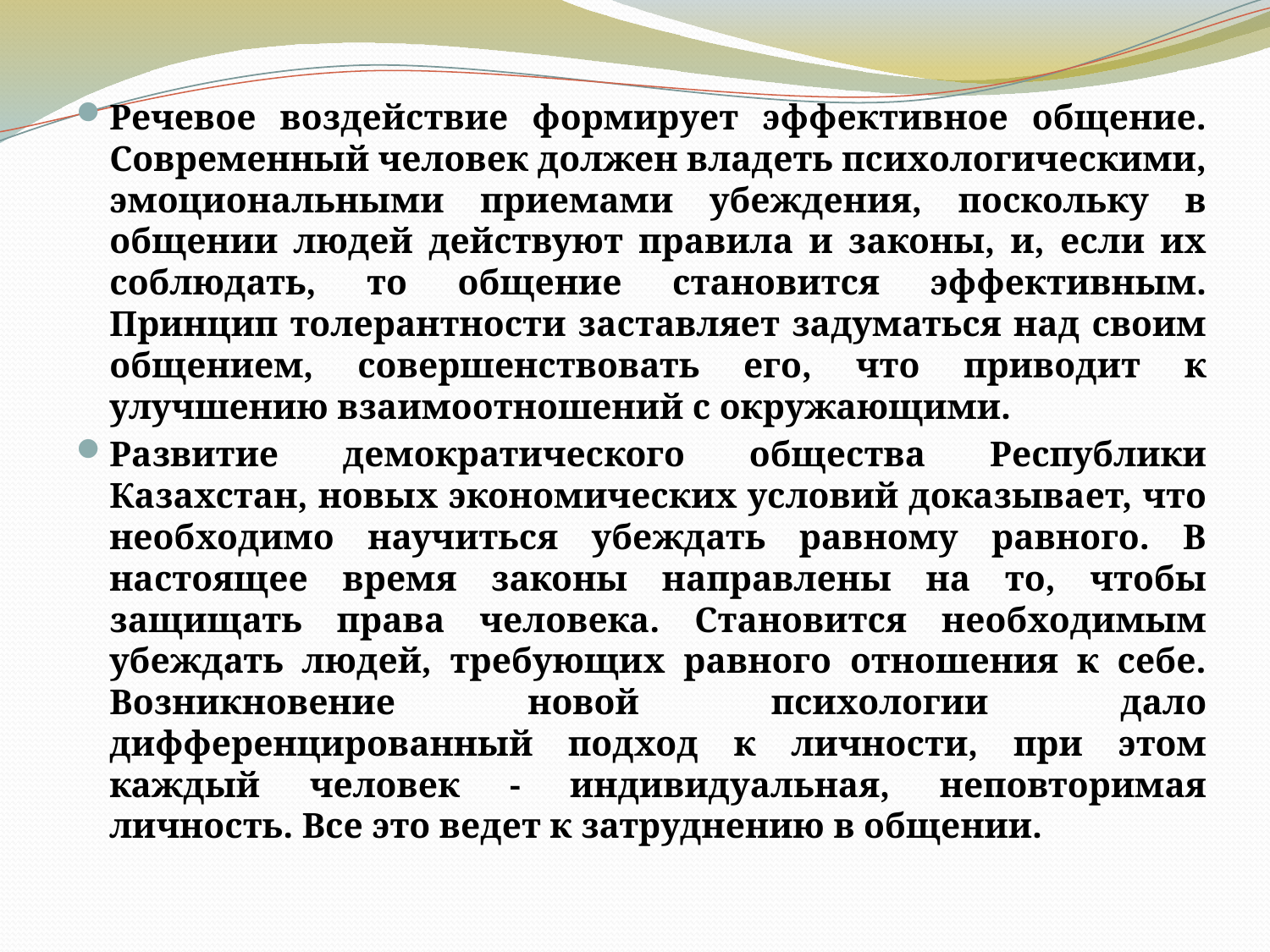

Речевое воздействие формирует эффективное общение. Современный человек должен владеть психологическими, эмоциональными приемами убеждения, поскольку в общении людей действуют правила и законы, и, если их соблюдать, то общение становится эффективным. Принцип толерантности заставляет задуматься над своим общением, совершенствовать его, что приводит к улучшению взаимоотношений с окружающими.
Развитие демократического общества Республики Казахстан, новых экономических условий доказывает, что необходимо научиться убеждать равному равного. В настоящее время законы направлены на то, чтобы защищать права человека. Становится необходимым убеждать людей, требующих равного отношения к себе. Возникновение новой психологии дало дифференцированный подход к личности, при этом каждый человек - индивидуальная, неповторимая личность. Все это ведет к затруднению в общении.